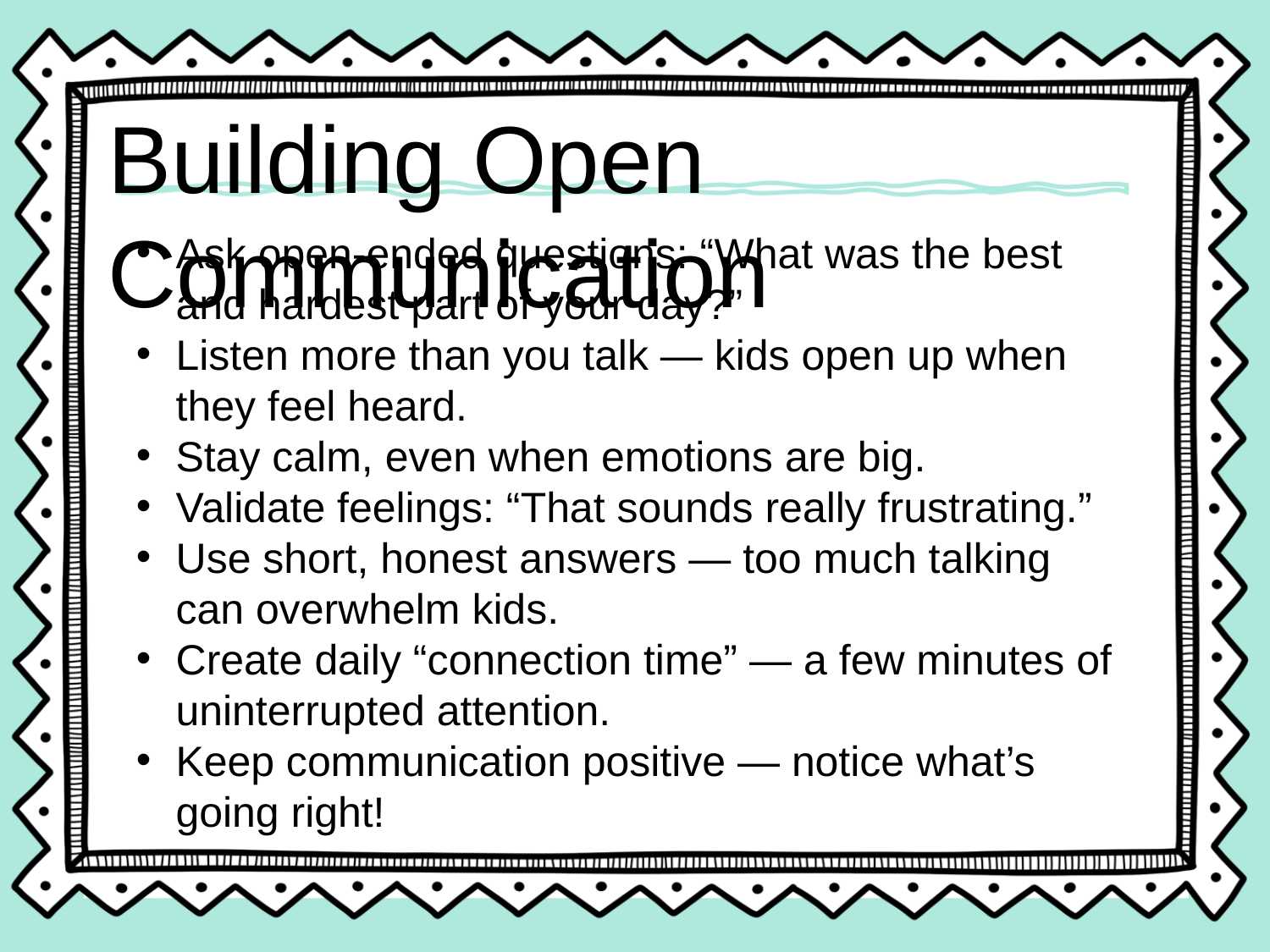

Building Open Communication
Ask open-ended questions: “What was the best and hardest part of your day?”
Listen more than you talk — kids open up when they feel heard.
Stay calm, even when emotions are big.
Validate feelings: “That sounds really frustrating.”
Use short, honest answers — too much talking can overwhelm kids.
Create daily “connection time” — a few minutes of uninterrupted attention.
Keep communication positive — notice what’s going right!